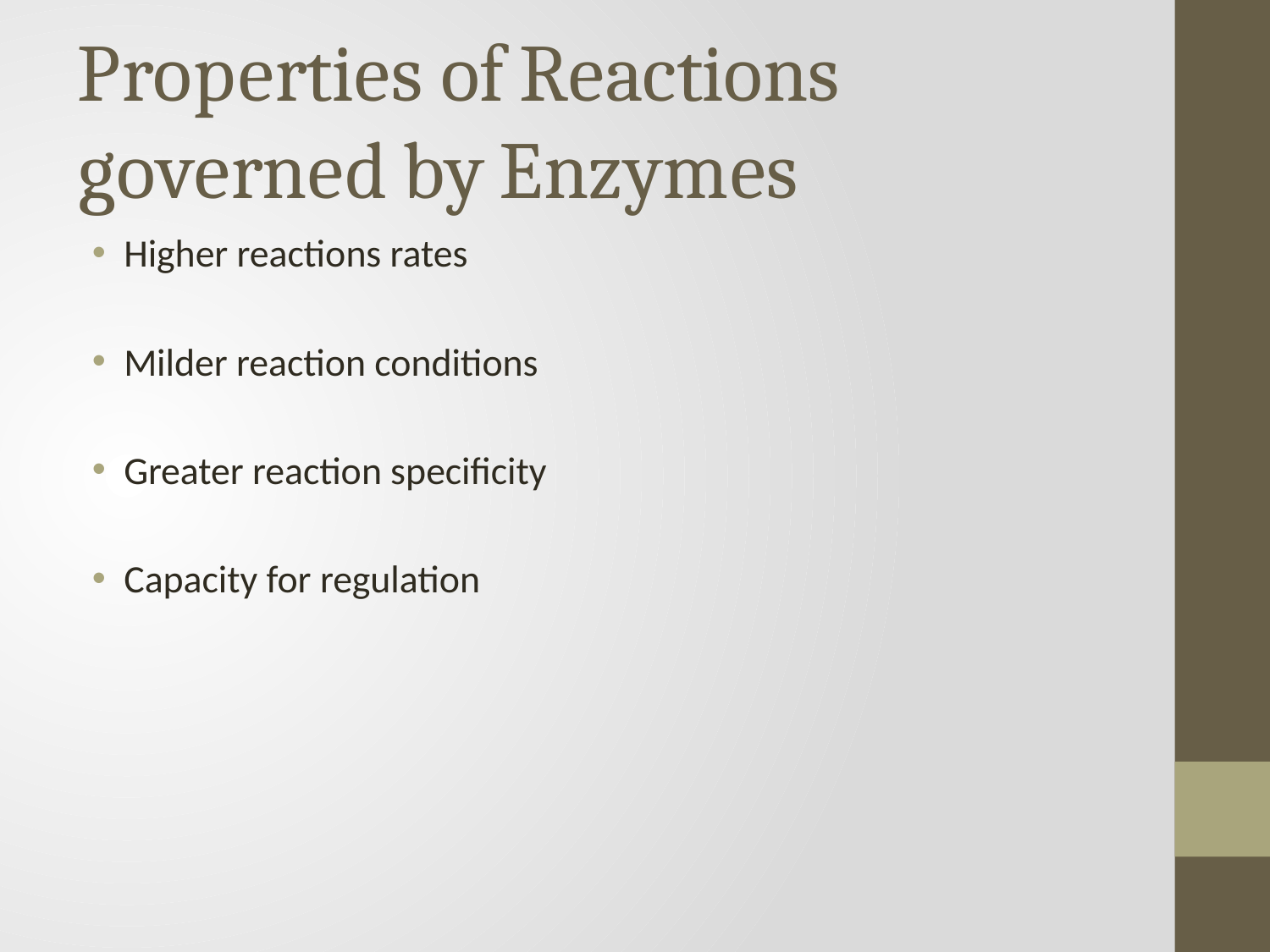

# Properties of Reactions governed by Enzymes
Higher reactions rates

Milder reaction conditions

Greater reaction specificity

Capacity for regulation